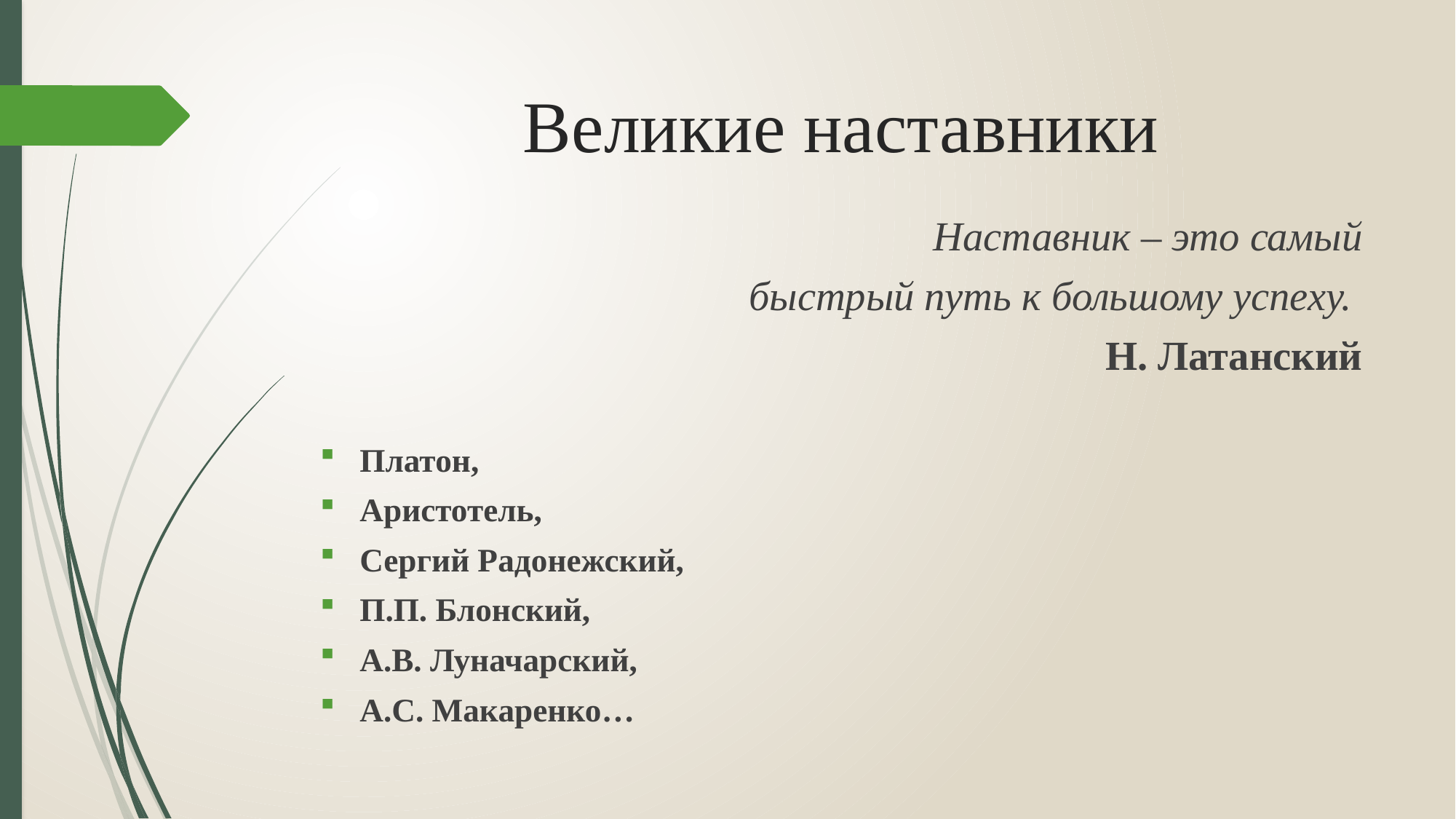

# Великие наставники
Наставник – это самый
 быстрый путь к большому успеху.
Н. Латанский

Платон,
Аристотель,
Сергий Радонежский,
П.П. Блонский,
А.В. Луначарский,
А.С. Макаренко…